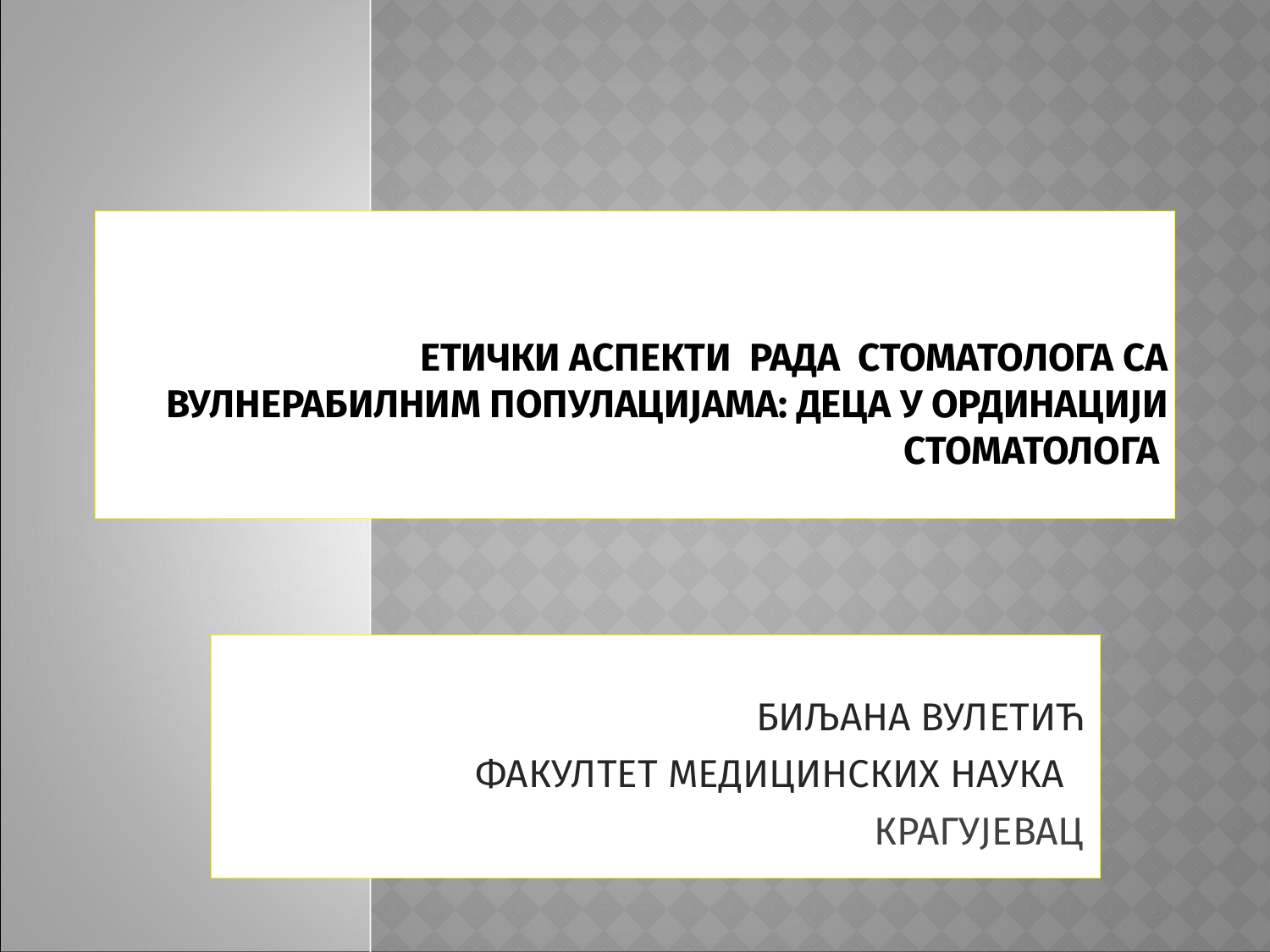

# Етички аспекти  рада  стоматолога са вулнерабилним популацијама: деца у ординацији стоматолога

БИЉАНА ВУЛЕТИЋ
ФАКУЛТЕТ МЕДИЦИНСКИХ НАУКА
КРАГУЈЕВАЦ